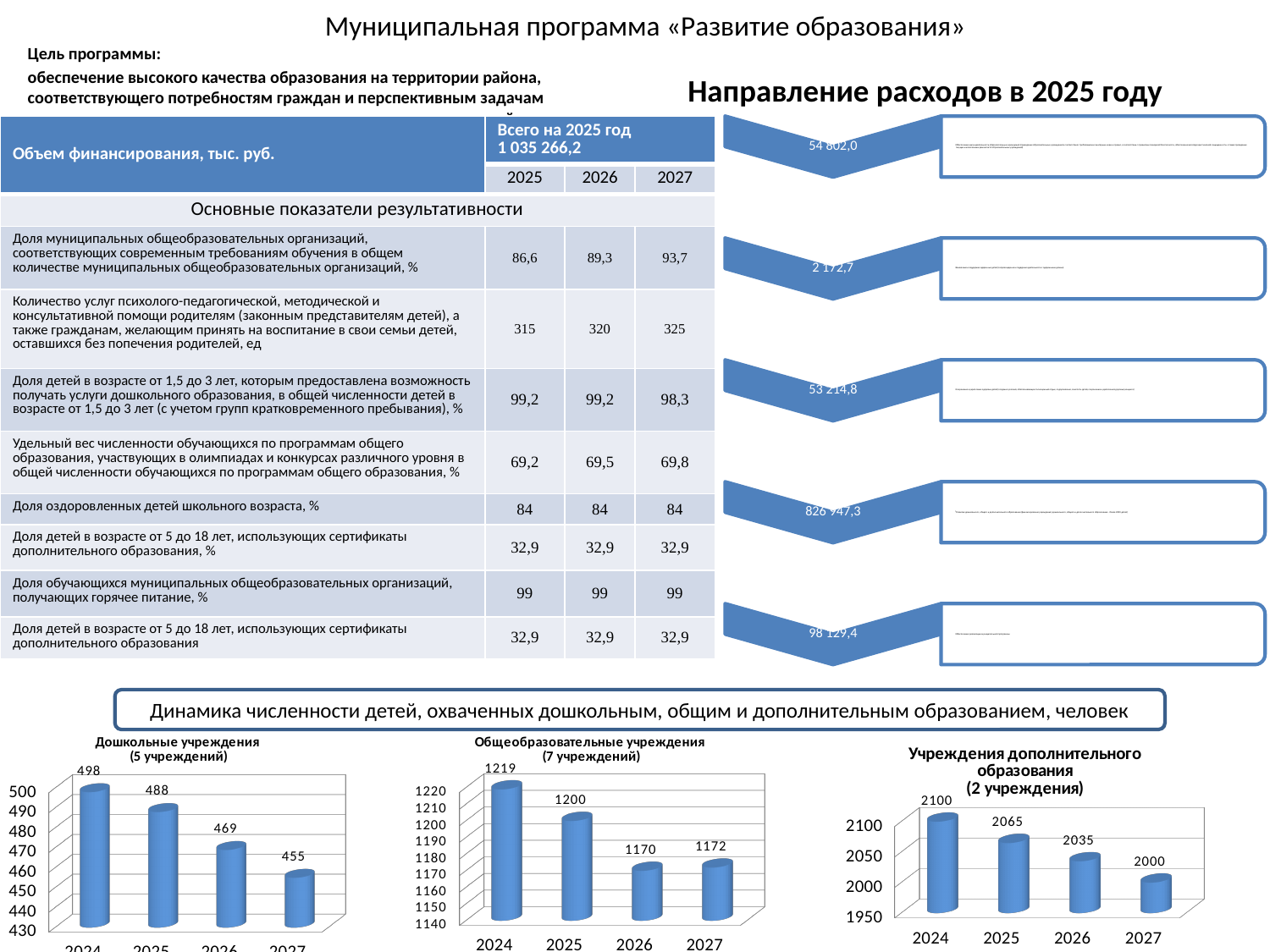

# Муниципальная программа «Развитие образования»
Цель программы:
обеспечение высокого качества образования на территории района, соответствующего потребностям граждан и перспективным задачам развития экономики, организация отдыха и оздоровления детей

Направление расходов в 2025 году
| Объем финансирования, тыс. руб. | Всего на 2025 год 1 035 266,2 |  |  |
| --- | --- | --- | --- |
|  | 2025 | 2026 | 2027 |
| Основные показатели результативности |  |  |  |
| Доля муниципальных общеобразовательных организаций, соответствующих современным требованиям обучения в общем количестве муниципальных общеобразовательных организаций, % | 86,6 | 89,3 | 93,7 |
| Количество услуг психолого-педагогической, методической и консультативной помощи родителям (законным представителям детей), а также гражданам, желающим принять на воспитание в свои семьи детей, оставшихся без попечения родителей, ед | 315 | 320 | 325 |
| Доля детей в возрасте от 1,5 до 3 лет, которым предоставлена возможность получать услуги дошкольного образования, в общей численности детей в возрасте от 1,5 до 3 лет (с учетом групп кратковременного пребывания), % | 99,2 | 99,2 | 98,3 |
| Удельный вес численности обучающихся по программам общего образования, участвующих в олимпиадах и конкурсах различного уровня в общей численности обучающихся по программам общего образования, % | 69,2 | 69,5 | 69,8 |
| Доля оздоровленных детей школьного возраста, % | 84 | 84 | 84 |
| Доля детей в возрасте от 5 до 18 лет, использующих сертификаты дополнительного образования, % | 32,9 | 32,9 | 32,9 |
| Доля обучающихся муниципальных общеобразовательных организаций, получающих горячее питание, % | 99 | 99 | 99 |
| Доля детей в возрасте от 5 до 18 лет, использующих сертификаты дополнительного образования | 32,9 | 32,9 | 32,9 |
54 802,0
Обеспечение жизнедеятельности образовательных учреждений (приведение образовательных учреждений в соответствие с требованиями санитарных норм и правил, в соответствии с правилами пожарной безопасности, обеспечение антитеррористической защищенности, а также проведение текущих и капитальных ремонтов 14 образовательных учреждений)
2 172,7
Выявление и поддержка одаренных детей (сопровождение и поддержка деятельности с одаренными детьми)
53 214,8
Сохранение и укрепление здоровья детей (создание условий, обеспечивающих полноценный отдых, оздоровление, занятость детей, сохранение и укрепление здоровья учащихся)
826 947,3
98 129,4
Развитие дошкольного, общего и дополнительного образования (финансирование учреждений  дошкольного, общего и дополнительного образования – более 2000 детей)
Обеспечение реализации муниципальной программы
Динамика численности детей, охваченных дошкольным, общим и дополнительным образованием, человек

[unsupported chart]

[unsupported chart]

[unsupported chart]